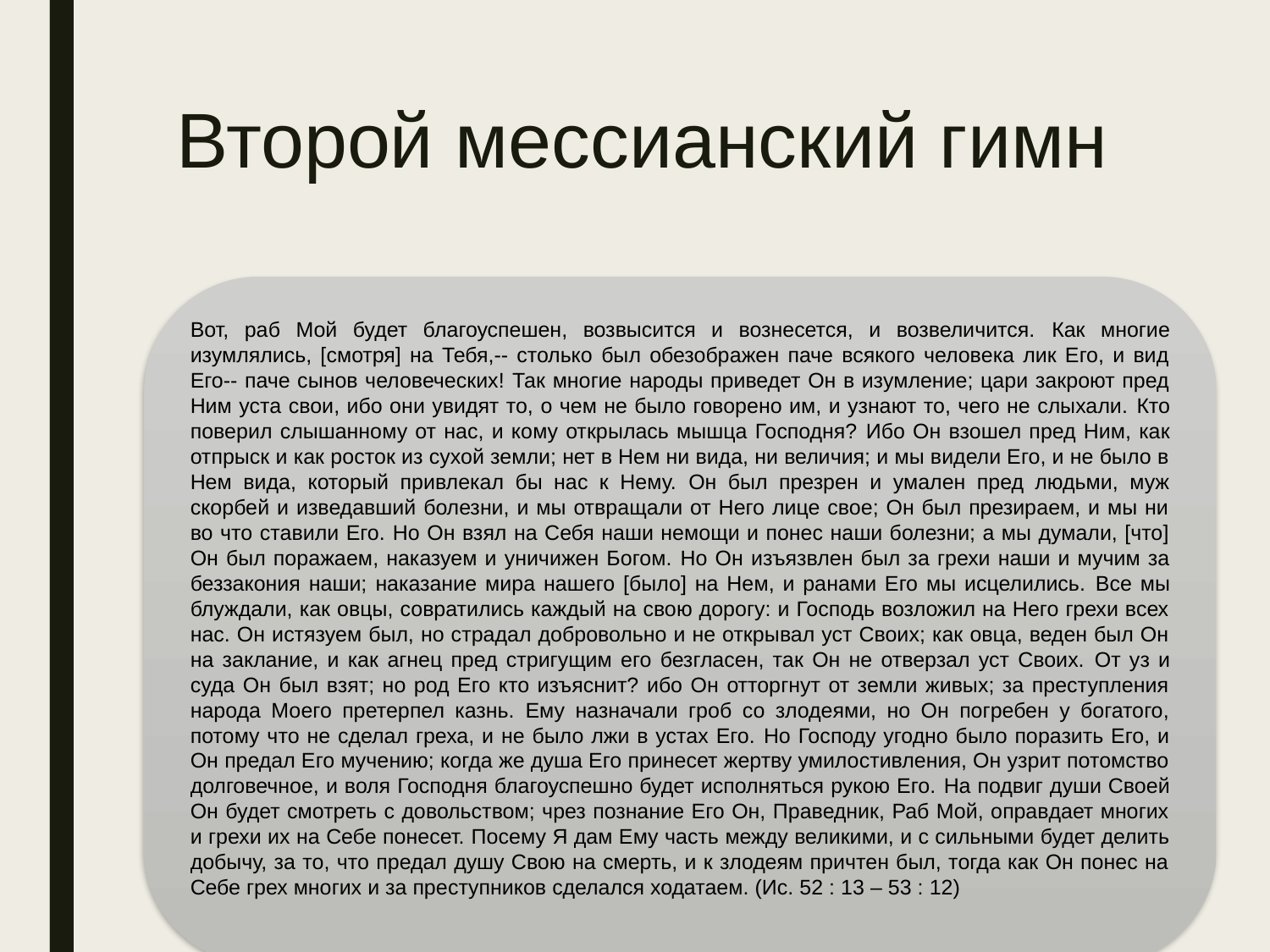

# Второй мессианский гимн
Вот, раб Мой будет благоуспешен, возвысится и вознесется, и возвеличится. Как многие изумлялись, [смотря] на Тебя,-- столько был обезображен паче всякого человека лик Его, и вид Его-- паче сынов человеческих! Так многие народы приведет Он в изумление; цари закроют пред Ним уста свои, ибо они увидят то, о чем не было говорено им, и узнают то, чего не слыхали. Кто поверил слышанному от нас, и кому открылась мышца Господня? Ибо Он взошел пред Ним, как отпрыск и как росток из сухой земли; нет в Нем ни вида, ни величия; и мы видели Его, и не было в Нем вида, который привлекал бы нас к Нему. Он был презрен и умален пред людьми, муж скорбей и изведавший болезни, и мы отвращали от Него лице свое; Он был презираем, и мы ни во что ставили Его. Но Он взял на Себя наши немощи и понес наши болезни; а мы думали, [что] Он был поражаем, наказуем и уничижен Богом. Но Он изъязвлен был за грехи наши и мучим за беззакония наши; наказание мира нашего [было] на Нем, и ранами Его мы исцелились. Все мы блуждали, как овцы, совратились каждый на свою дорогу: и Господь возложил на Него грехи всех нас. Он истязуем был, но страдал добровольно и не открывал уст Своих; как овца, веден был Он на заклание, и как агнец пред стригущим его безгласен, так Он не отверзал уст Своих. От уз и суда Он был взят; но род Его кто изъяснит? ибо Он отторгнут от земли живых; за преступления народа Моего претерпел казнь. Ему назначали гроб со злодеями, но Он погребен у богатого, потому что не сделал греха, и не было лжи в устах Его. Но Господу угодно было поразить Его, и Он предал Его мучению; когда же душа Его принесет жертву умилостивления, Он узрит потомство долговечное, и воля Господня благоуспешно будет исполняться рукою Его. На подвиг души Своей Он будет смотреть с довольством; чрез познание Его Он, Праведник, Раб Мой, оправдает многих и грехи их на Себе понесет. Посему Я дам Ему часть между великими, и с сильными будет делить добычу, за то, что предал душу Свою на смерть, и к злодеям причтен был, тогда как Он понес на Себе грех многих и за преступников сделался ходатаем. (Ис. 52 : 13 – 53 : 12)